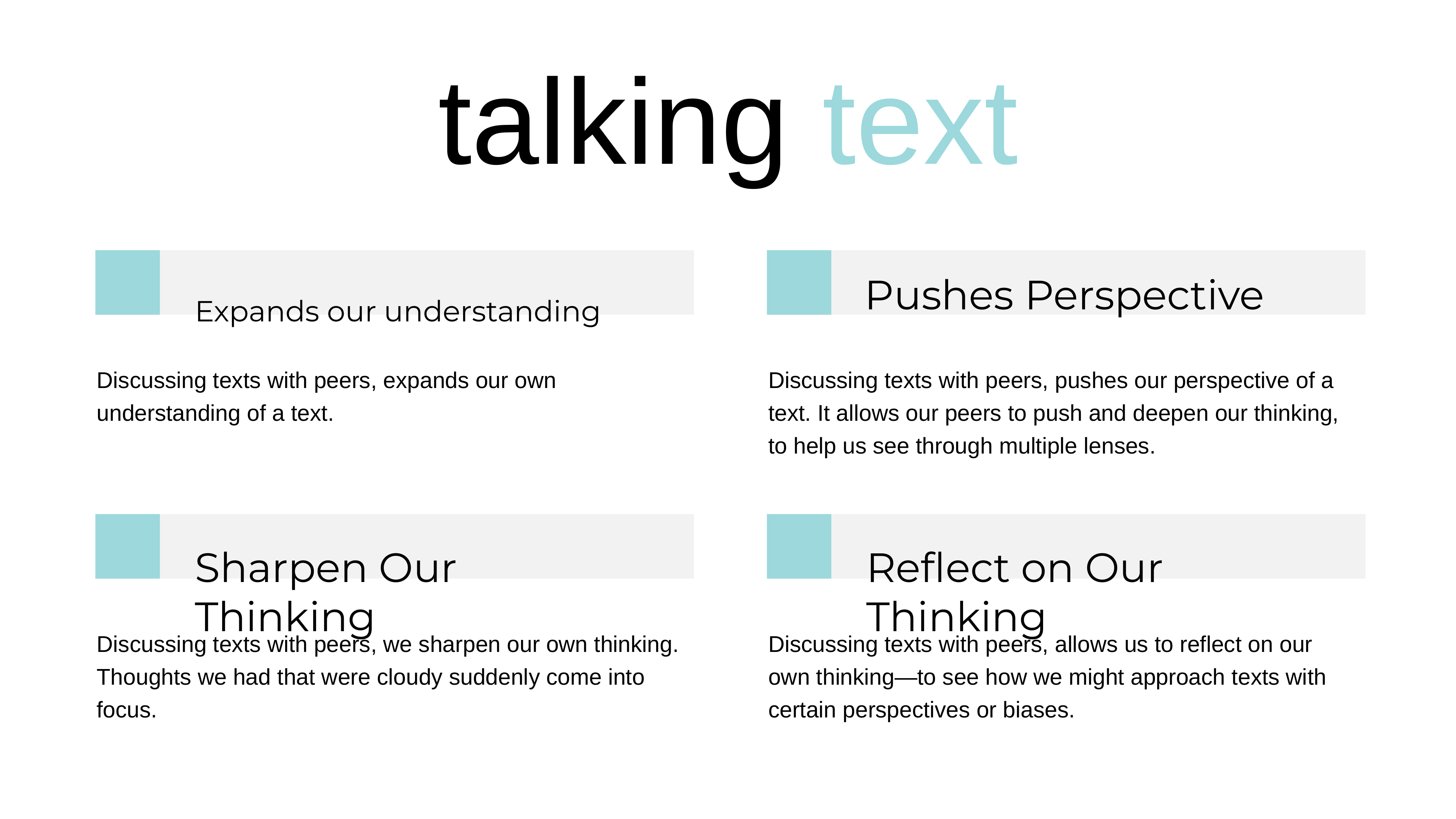

talking text

Pushes Perspective
Discussing texts with peers, pushes our perspective of a text. It allows our peers to push and deepen our thinking, to help us see through multiple lenses.
Expands our understanding
Discussing texts with peers, expands our own understanding of a text.

Reflect on Our Thinking
Discussing texts with peers, allows us to reflect on our own thinking—to see how we might approach texts with certain perspectives or biases.
Sharpen Our Thinking
Discussing texts with peers, we sharpen our own thinking. Thoughts we had that were cloudy suddenly come into focus.